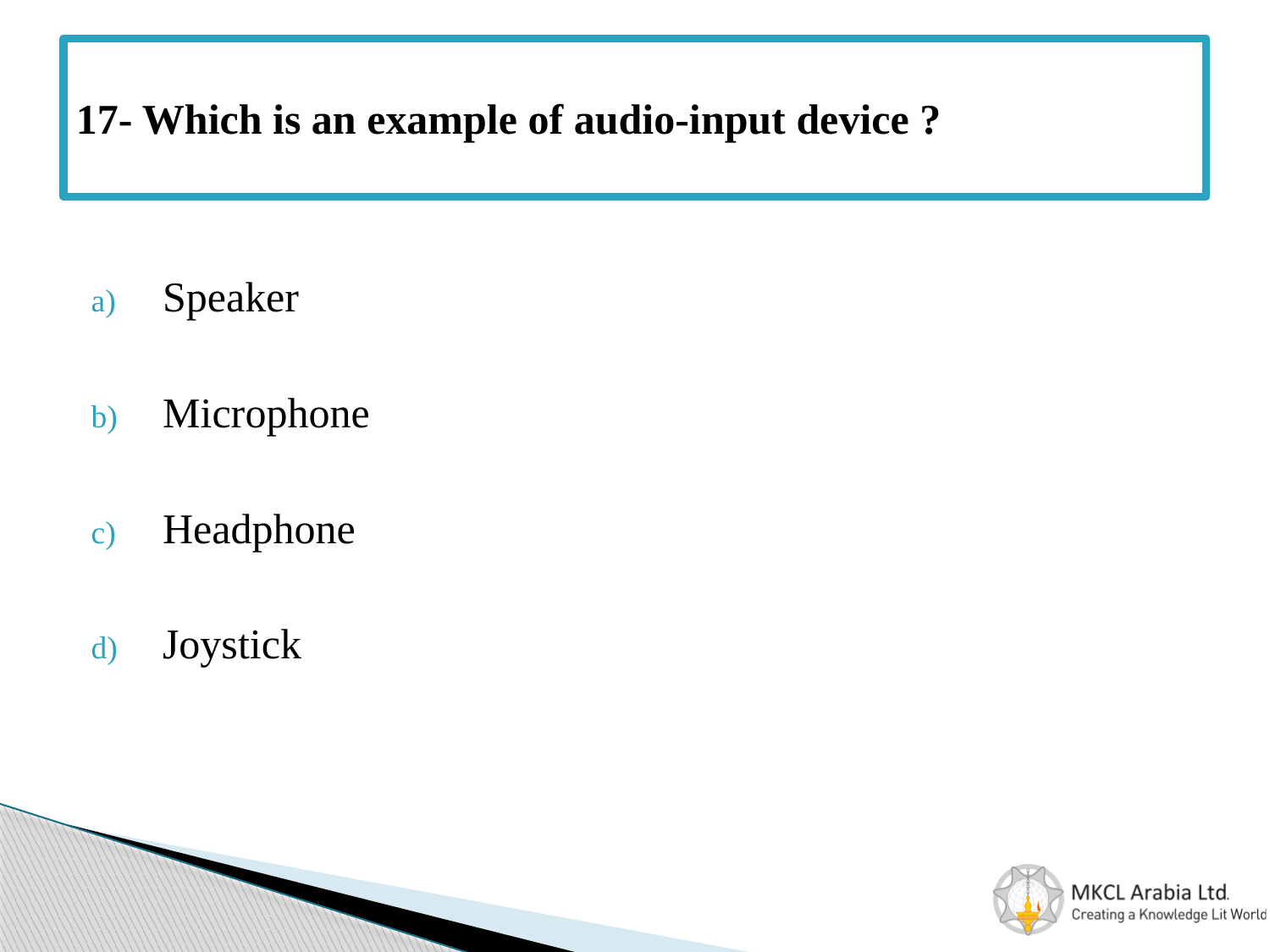

# 17- Which is an example of audio-input device ?

Speaker

Microphone

Headphone

Joystick